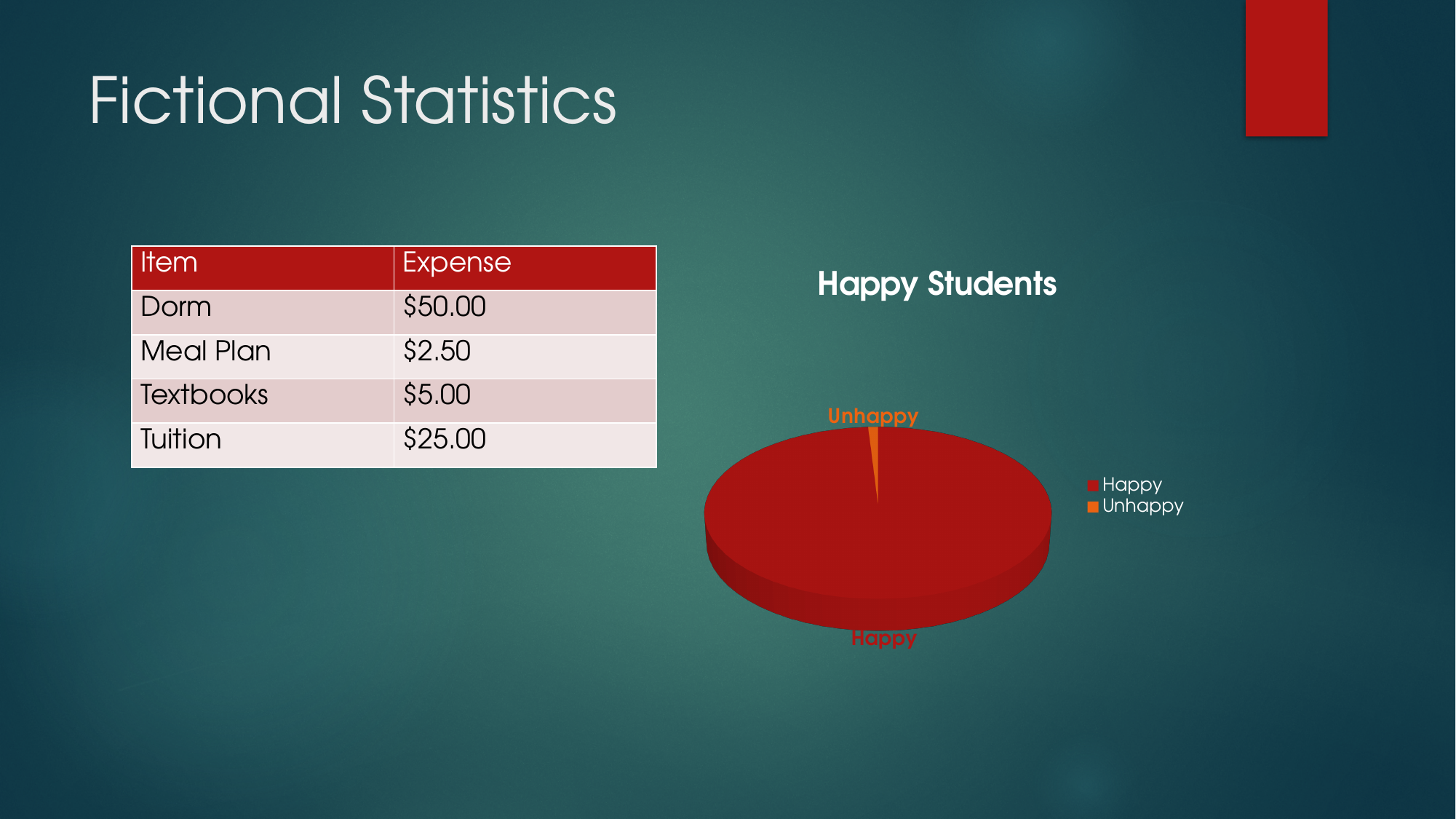

# Fictional Statistics

[unsupported chart]

| Item | Expense |
| --- | --- |
| Dorm | $50.00 |
| Meal Plan | $2.50 |
| Textbooks | $5.00 |
| Tuition | $25.00 |